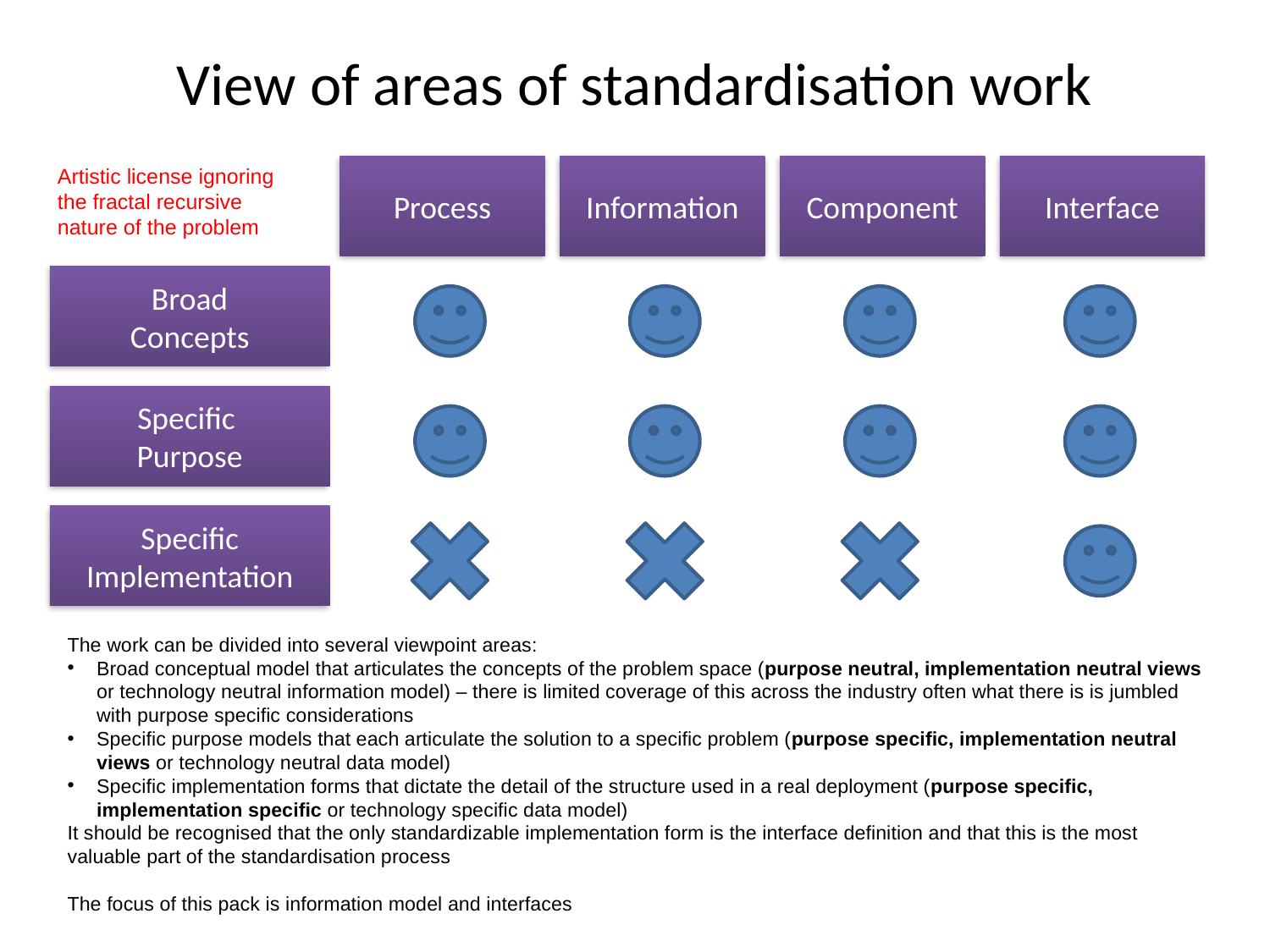

# View of areas of standardisation work
Process
Information
Component
Interface
Artistic license ignoring the fractal recursive nature of the problem
Broad
Concepts

Specific
Purpose

Specific Implementation

The work can be divided into several viewpoint areas:
Broad conceptual model that articulates the concepts of the problem space (purpose neutral, implementation neutral views or technology neutral information model) – there is limited coverage of this across the industry often what there is is jumbled with purpose specific considerations
Specific purpose models that each articulate the solution to a specific problem (purpose specific, implementation neutral views or technology neutral data model)
Specific implementation forms that dictate the detail of the structure used in a real deployment (purpose specific, implementation specific or technology specific data model)
It should be recognised that the only standardizable implementation form is the interface definition and that this is the most valuable part of the standardisation process

The focus of this pack is information model and interfaces